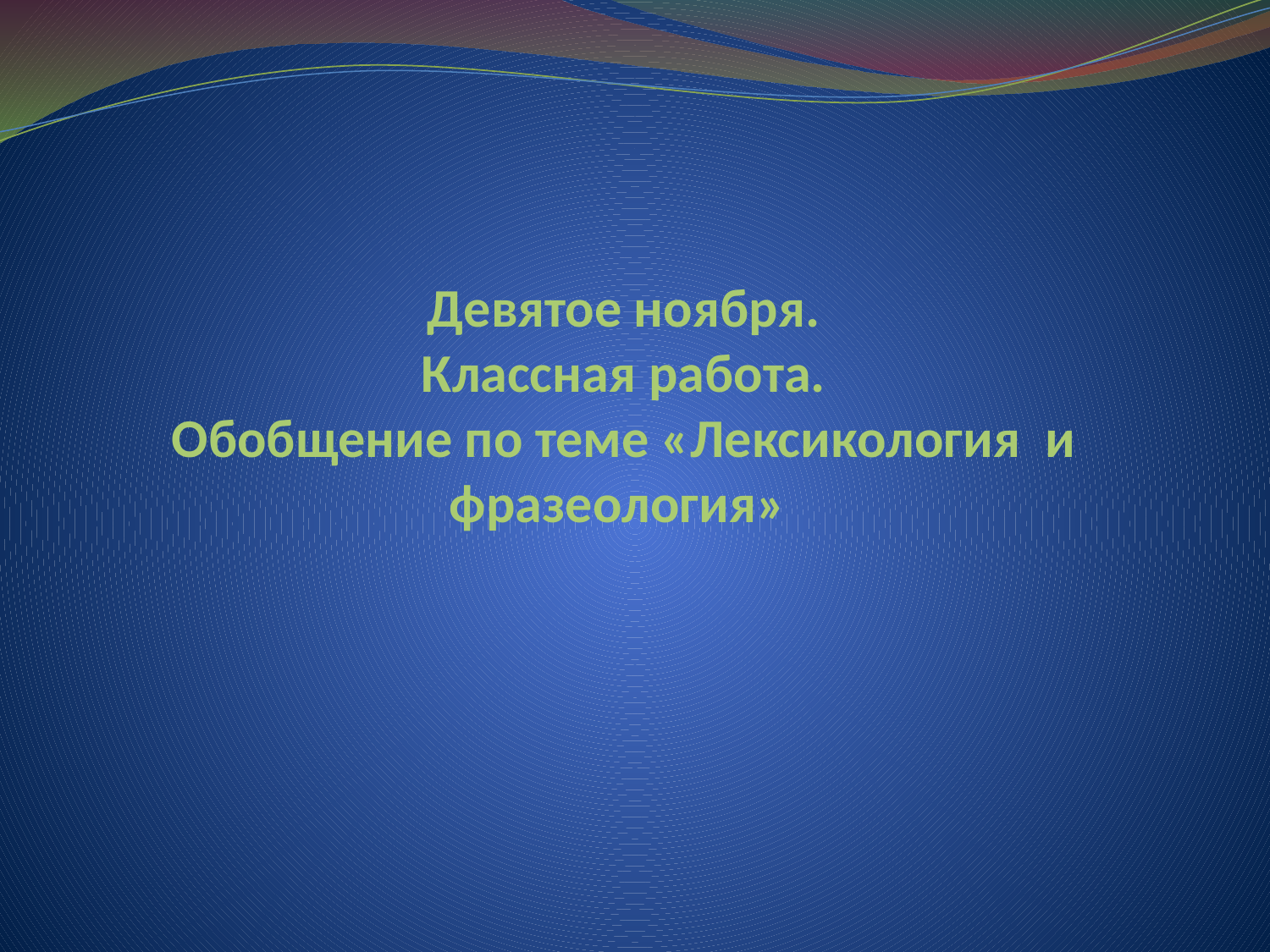

# Девятое ноября. Классная работа. Обобщение по теме «Лексикология  и фразеология»